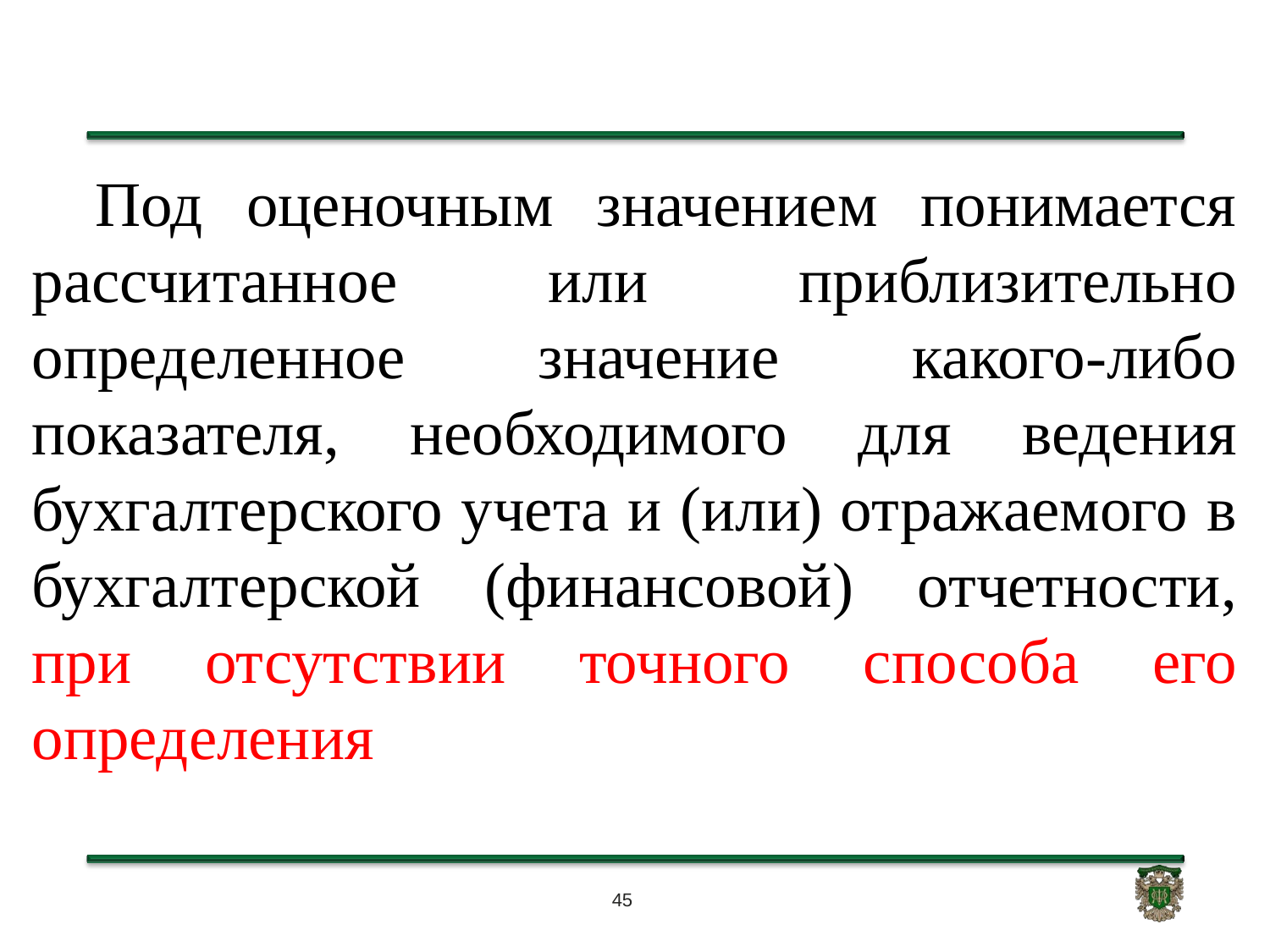

Под оценочным значением понимается рассчитанное или приблизительно определенное значение какого-либо показателя, необходимого для ведения бухгалтерского учета и (или) отражаемого в бухгалтерской (финансовой) отчетности, при отсутствии точного способа его определения

45